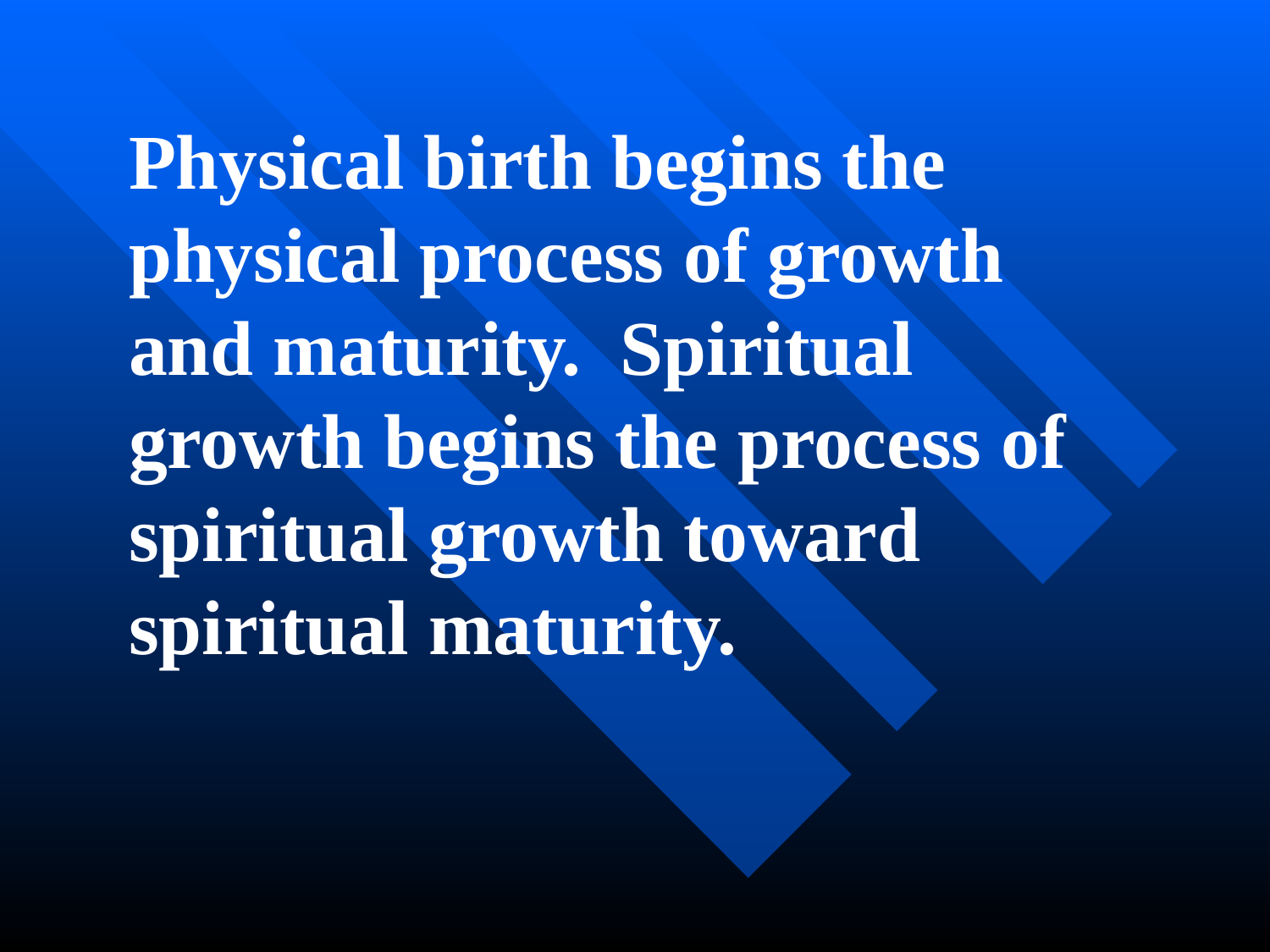

Physical birth begins the physical process of growth and maturity.  Spiritual growth begins the process of spiritual growth toward spiritual maturity.